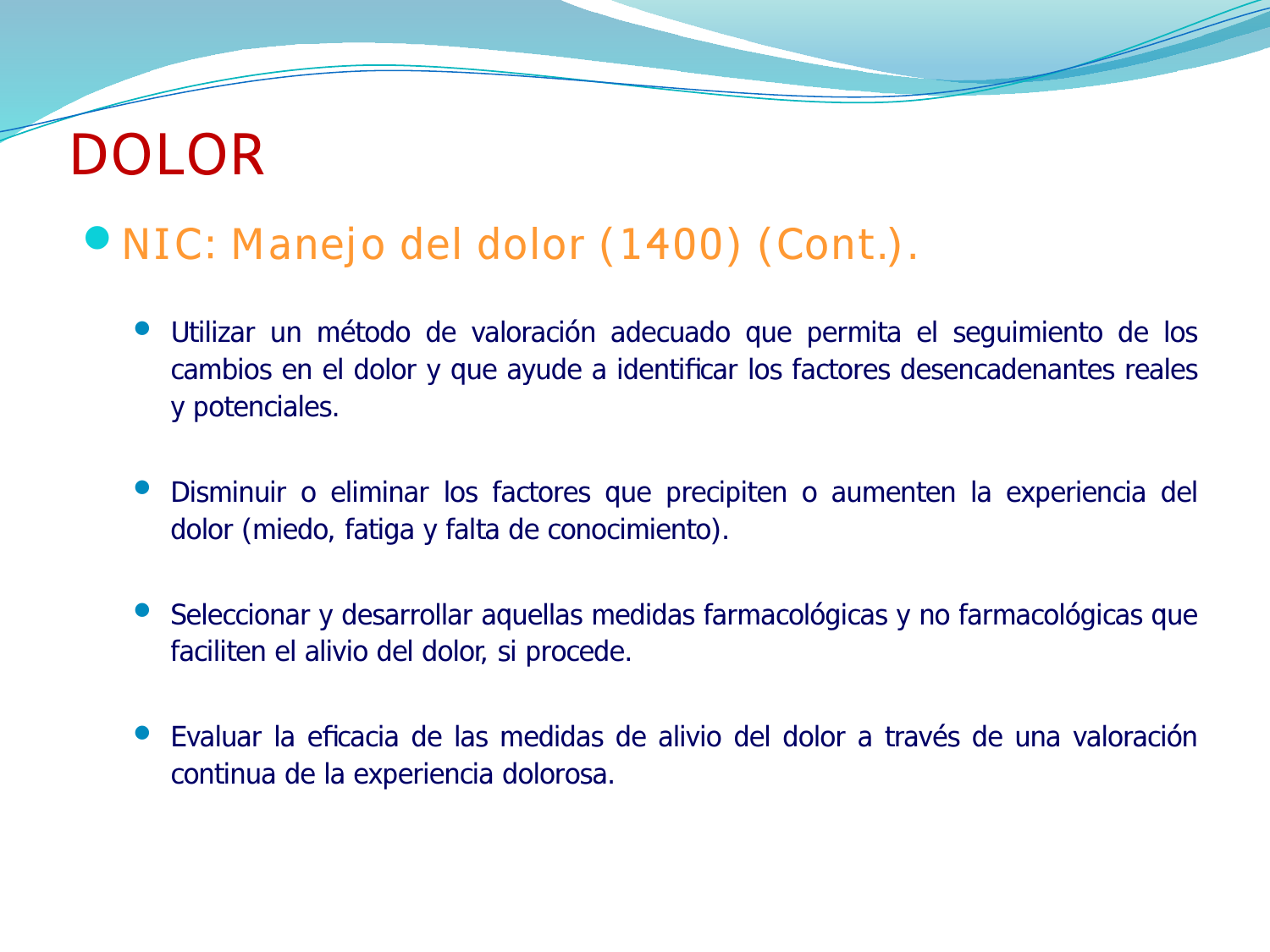

# DOLOR
NIC: Manejo del dolor (1400) (Cont.).

Utilizar un método de valoración adecuado que permita el seguimiento de los cambios en el dolor y que ayude a identificar los factores desencadenantes reales y potenciales.

Disminuir o eliminar los factores que precipiten o aumenten la experiencia del dolor (miedo, fatiga y falta de conocimiento).

Seleccionar y desarrollar aquellas medidas farmacológicas y no farmacológicas que faciliten el alivio del dolor, si procede.

Evaluar la eficacia de las medidas de alivio del dolor a través de una valoración continua de la experiencia dolorosa.